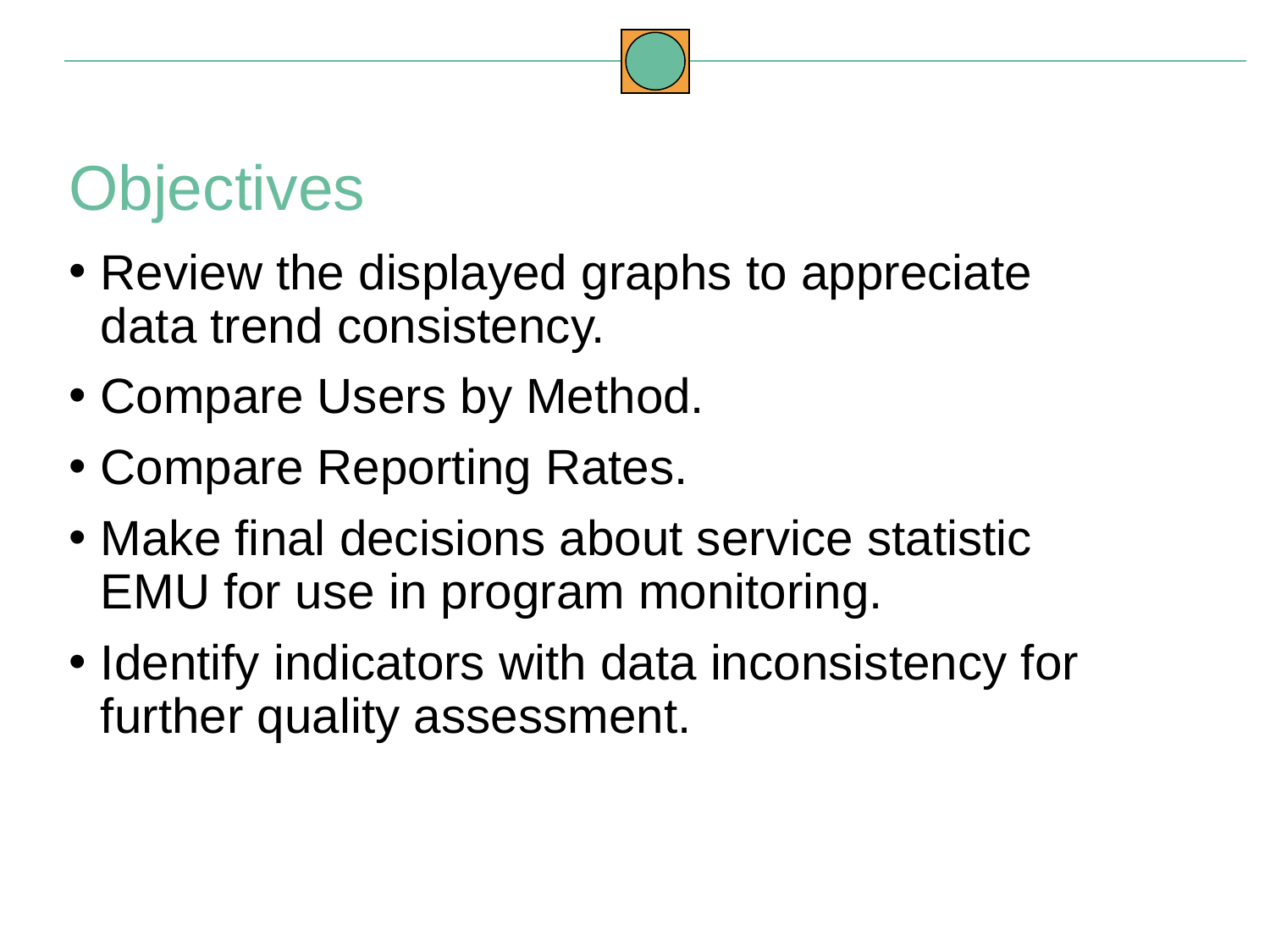

Objectives
Review the displayed graphs to appreciate data trend consistency.
Compare Users by Method.
Compare Reporting Rates.
Make final decisions about service statistic EMU for use in program monitoring.
Identify indicators with data inconsistency for further quality assessment.